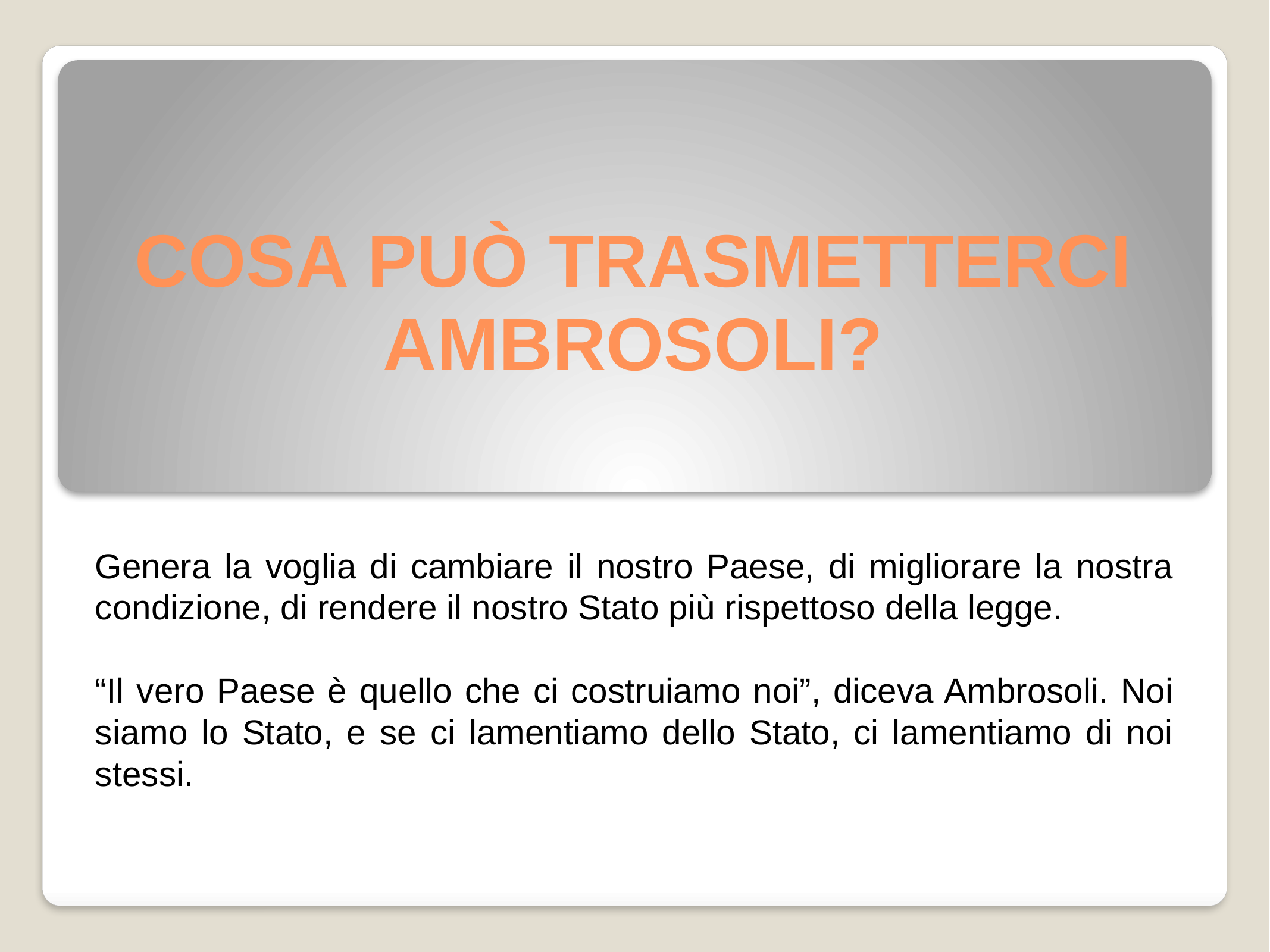

# COSA PUÒ TRASMETTERCI AMBROSOLI?
Genera la voglia di cambiare il nostro Paese, di migliorare la nostra condizione, di rendere il nostro Stato più rispettoso della legge.

“Il vero Paese è quello che ci costruiamo noi”, diceva Ambrosoli. Noi siamo lo Stato, e se ci lamentiamo dello Stato, ci lamentiamo di noi stessi.